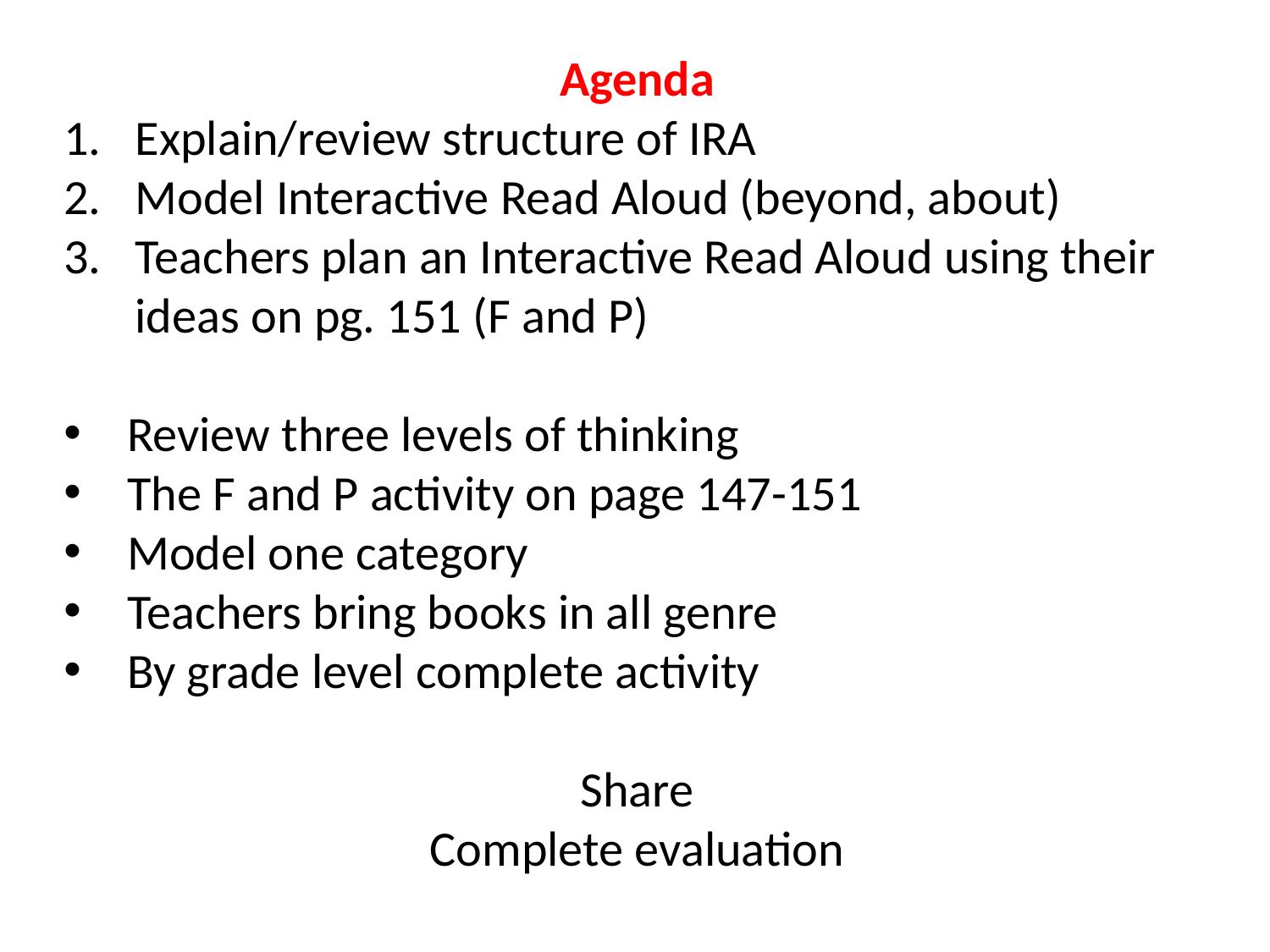

Agenda
Explain/review structure of IRA
Model Interactive Read Aloud (beyond, about)
Teachers plan an Interactive Read Aloud using their ideas on pg. 151 (F and P)

Review three levels of thinking
The F and P activity on page 147-151
Model one category
Teachers bring books in all genre
By grade level complete activity

Share
Complete evaluation